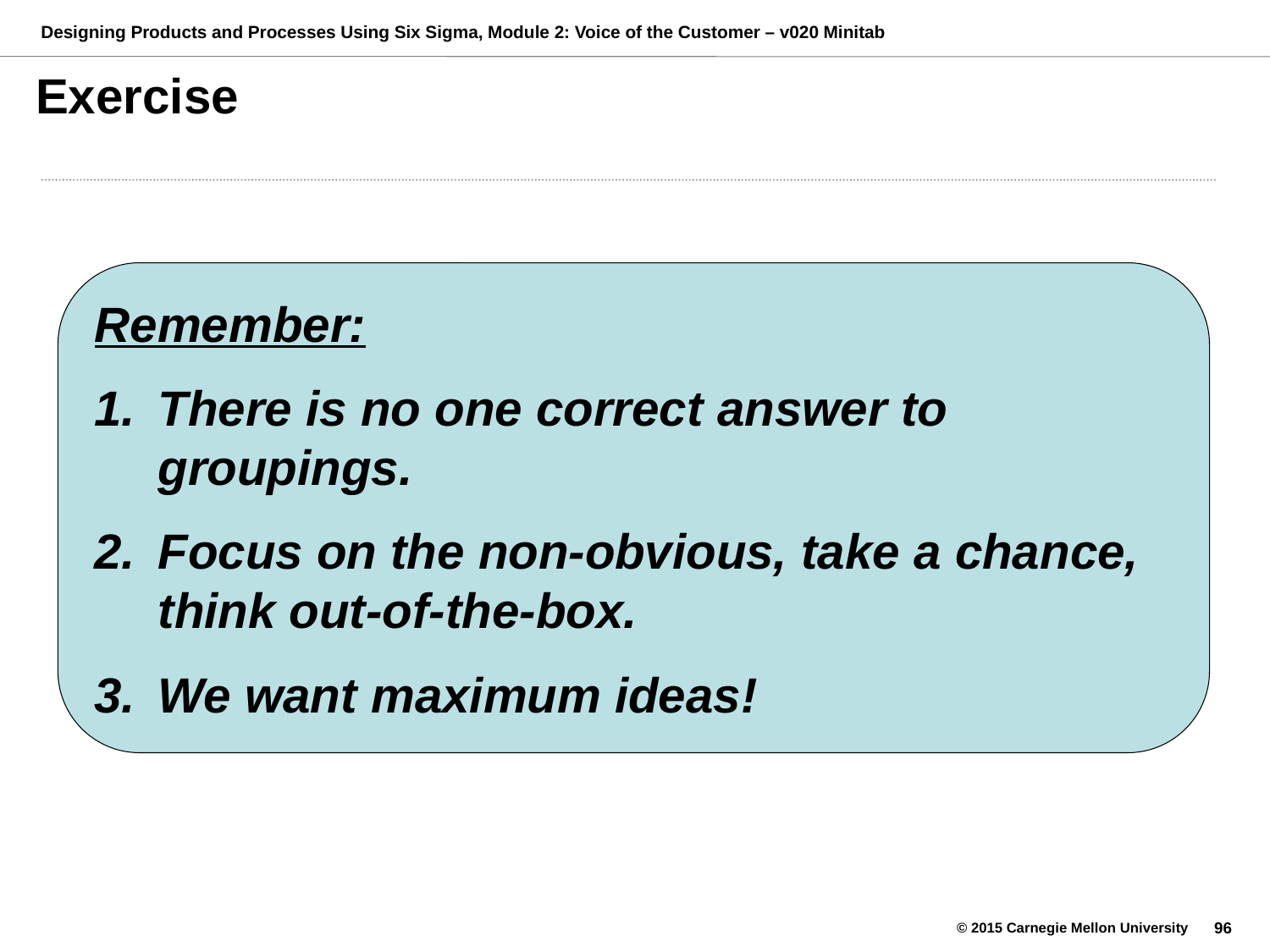

# Exercise

Remember:
There is no one correct answer to groupings.
Focus on the non-obvious, take a chance, think out-of-the-box.
We want maximum ideas!